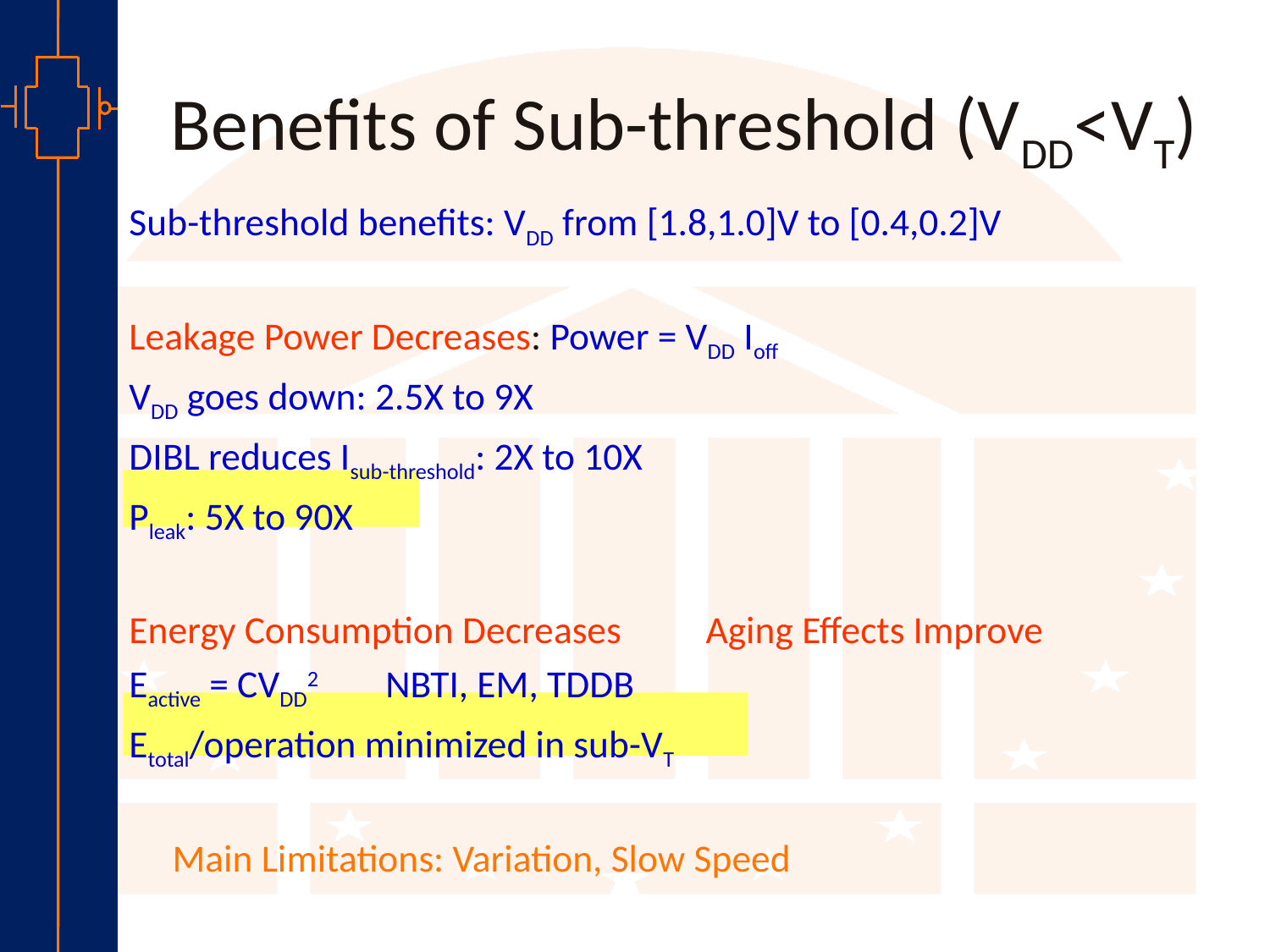

# Benefits of Sub-threshold (VDD<VT)
Sub-threshold benefits: VDD from [1.8,1.0]V to [0.4,0.2]V

Leakage Power Decreases: Power = VDD Ioff
VDD goes down: 2.5X to 9X
DIBL reduces Isub-threshold: 2X to 10X
Pleak: 5X to 90X

Energy Consumption Decreases	Aging Effects Improve
Eactive = CVDD2				NBTI, EM, TDDB
Etotal/operation minimized in sub-VT

				Main Limitations: Variation, Slow Speed